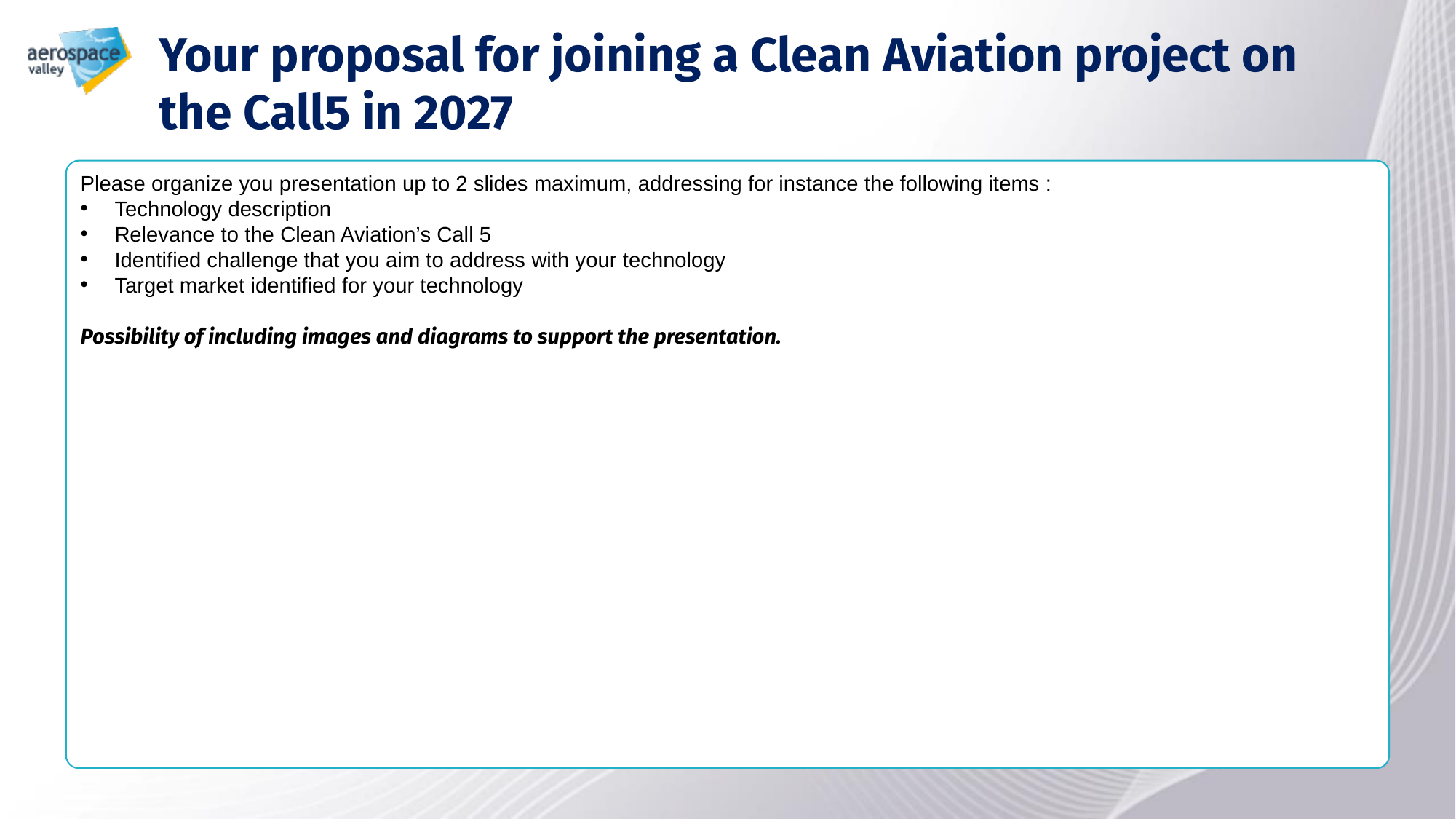

Your proposal for joining a Clean Aviation project on the Call5 in 2027
Please organize you presentation up to 2 slides maximum, addressing for instance the following items :
Technology description
Relevance to the Clean Aviation’s Call 5
Identified challenge that you aim to address with your technology
Target market identified for your technology

Possibility of including images and diagrams to support the presentation.